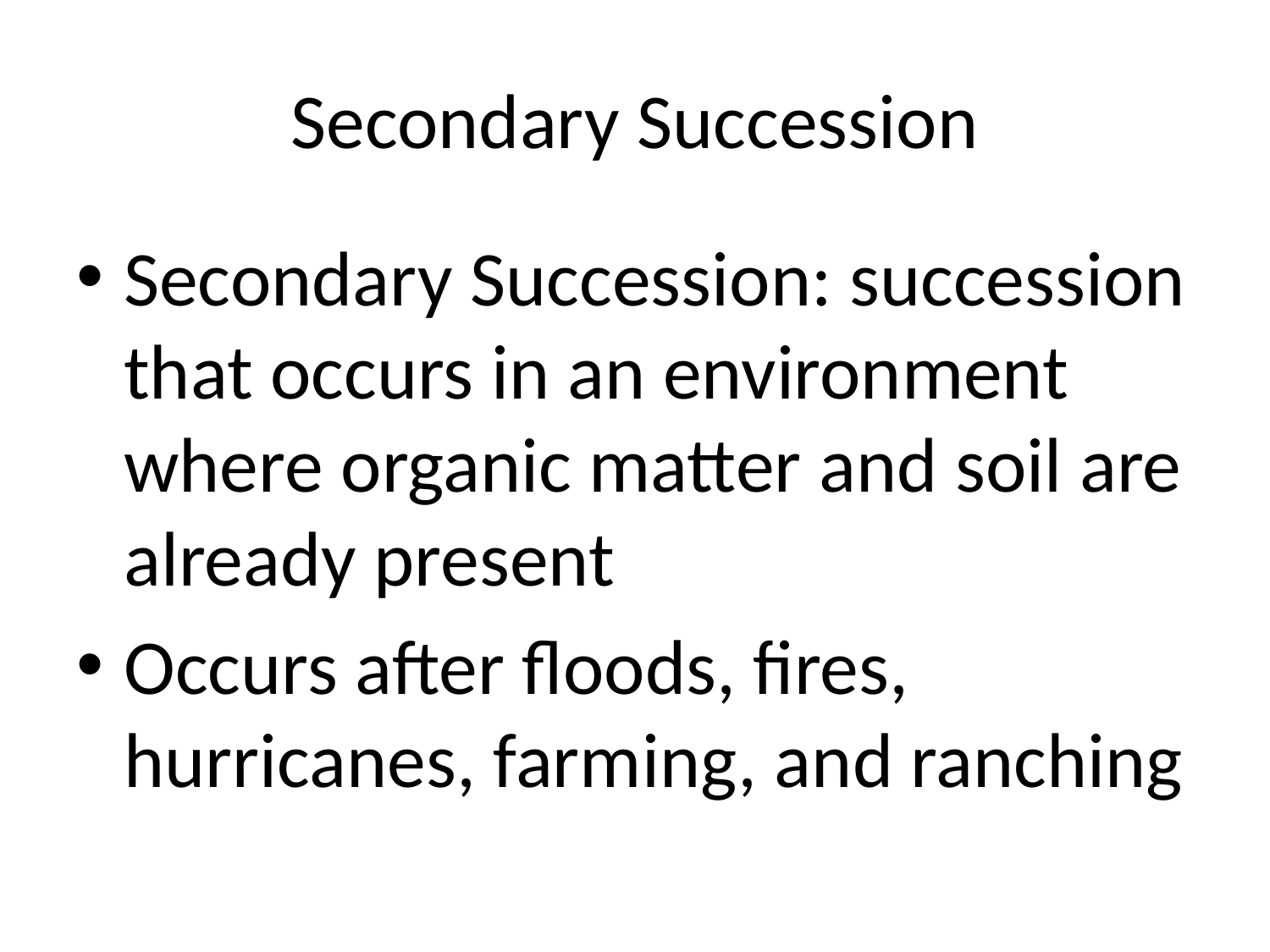

# Secondary Succession
Secondary Succession: succession that occurs in an environment where organic matter and soil are already present
Occurs after floods, fires, hurricanes, farming, and ranching